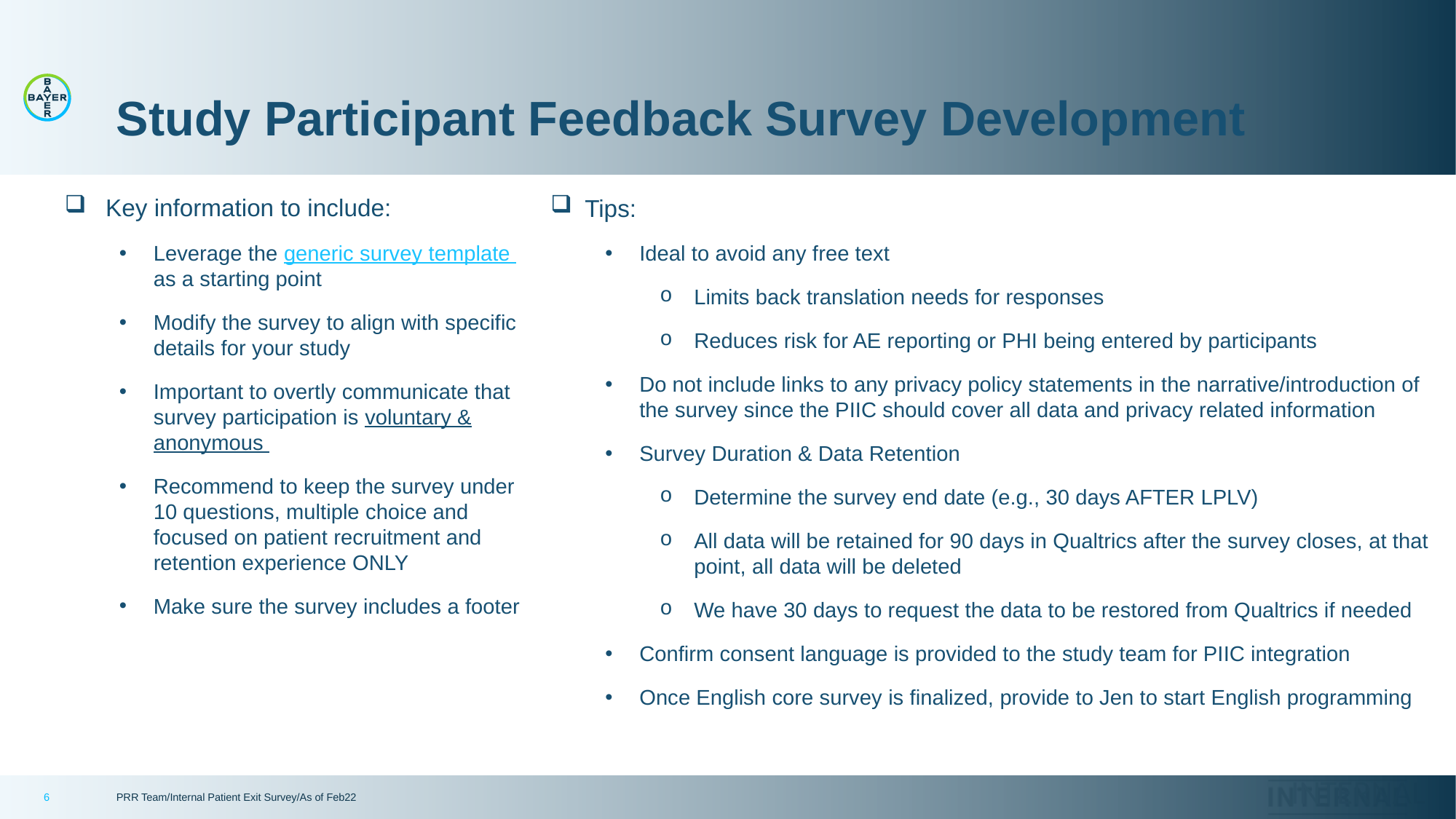

# Study Participant Feedback Survey Development
Key information to include:
Leverage the generic survey template as a starting point
Modify the survey to align with specific details for your study
Important to overtly communicate that survey participation is voluntary & anonymous
Recommend to keep the survey under 10 questions, multiple choice and focused on patient recruitment and retention experience ONLY
Make sure the survey includes a footer

Tips:
Ideal to avoid any free text
Limits back translation needs for responses
Reduces risk for AE reporting or PHI being entered by participants
Do not include links to any privacy policy statements in the narrative/introduction of the survey since the PIIC should cover all data and privacy related information
Survey Duration & Data Retention
Determine the survey end date (e.g., 30 days AFTER LPLV)
All data will be retained for 90 days in Qualtrics after the survey closes, at that point, all data will be deleted
We have 30 days to request the data to be restored from Qualtrics if needed
Confirm consent language is provided to the study team for PIIC integration
Once English core survey is finalized, provide to Jen to start English programming

6
PRR Team/Internal Patient Exit Survey/As of Feb22